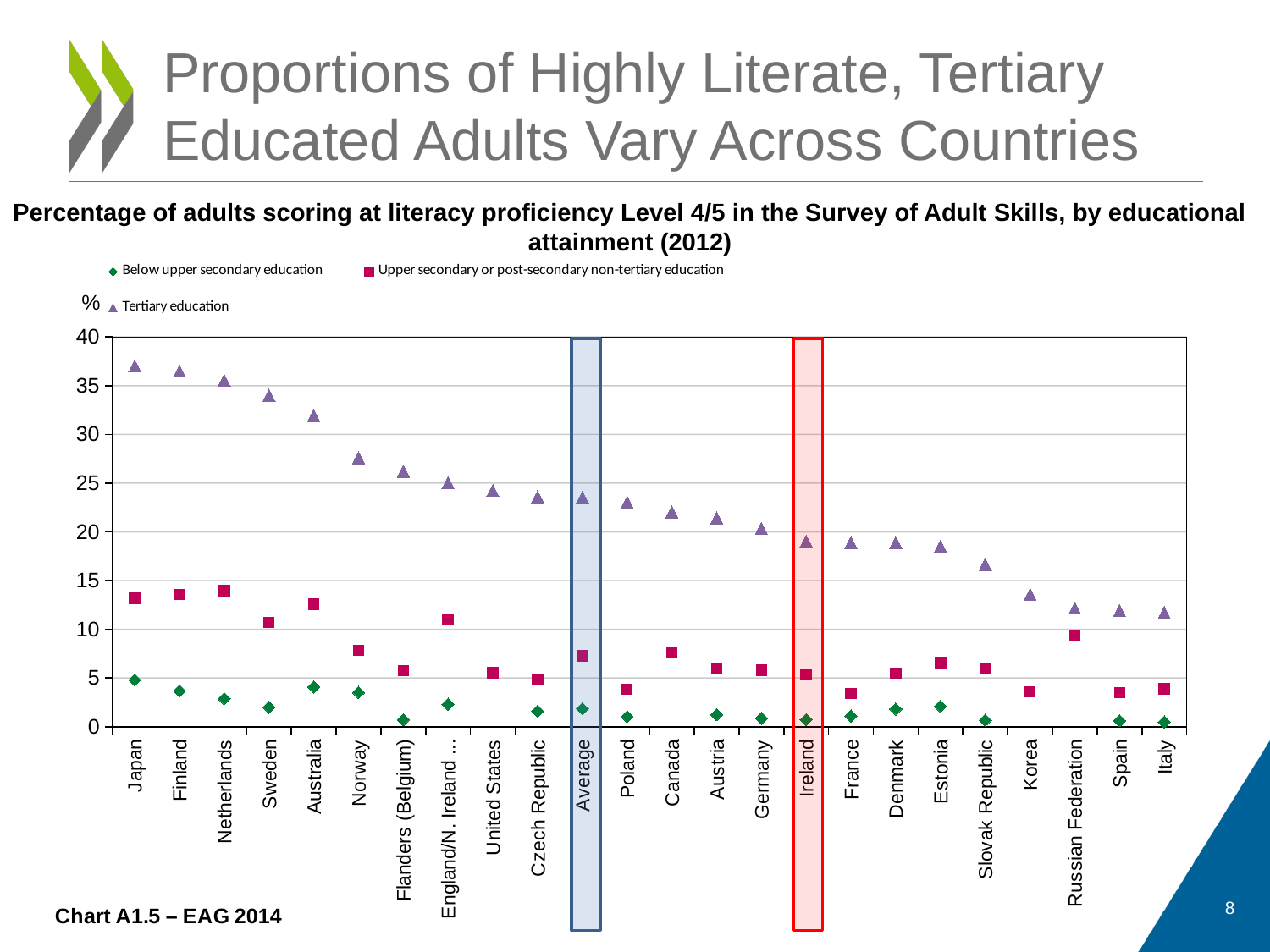

# Proportions of Highly Literate, Tertiary Educated Adults Vary Across Countries
Percentage of adults scoring at literacy proficiency Level 4/5 in the Survey of Adult Skills, by educational attainment (2012)

### Chart

| Category | Below upper secondary education | Upper secondary or post-secondary non-tertiary education | Tertiary education |
|---|---|---|---|
| Japan | 4.801558082899516 | 13.197388884594847 | 37.0256852110396 |
| Finland | 3.6707193246029908 | 13.579611353206541 | 36.51183326123352 |
| Netherlands | 2.8776349065622737 | 13.956831276151268 | 35.54836264076213 |
| Sweden | 1.997557220068072 | 10.70648998120408 | 34.02273963050463 |
| Australia | 4.085120456302837 | 12.572553837883751 | 31.94308940240355 |
| Norway | 3.5166765809613816 | 7.856042042069596 | 27.59707992294353 |
| Flanders (Belgium) | 0.7122336716286254 | 5.751827162869432 | 26.23523458011291 |
| England/N. Ireland (UK) | 2.3064915110083364 | 10.955016058348104 | 25.068996298586953 |
| United States | None | 5.516231165251492 | 24.255267414755497 |
| Czech Republic | 1.5966839294852906 | 4.876988640438106 | 23.624244893944862 |
| Average | 1.8439672778722103 | 7.274392115251303 | 23.548632586102755 |
| Poland | 1.033426340518461 | 3.826811706576378 | 23.069857903507348 |
| Canada | None | 7.579683552240664 | 22.066682279685946 |
| Austria | 1.2343763074787892 | 6.01709898538902 | 21.441775098418326 |
| Germany | 0.8616231364347129 | 5.787850393811186 | 20.351275269756094 |
| Ireland | 0.7207910878572595 | 5.385157486394335 | 19.048723123056174 |
| France | 1.1000529053825188 | 3.4108598405637887 | 18.915520819695686 |
| Denmark | 1.8083052732396823 | 5.499244878921356 | 18.905731602774825 |
| Estonia | 2.0876890488754887 | 6.58157573839881 | 18.537949159646956 |
| Slovak Republic | 0.6716083818306975 | 5.987189960507101 | 16.677799115571155 |
| Korea | None | 3.6013332636259094 | 13.580409476554086 |
| Russian Federation | None | 9.410260151844017 | 12.182113244093614 |
| Spain | 0.6155875430058249 | 3.4963003418559304 | 11.915846722479966 |
| Italy | 0.4813558305296148 | 3.894539985227034 | 11.725813066826861 |
8